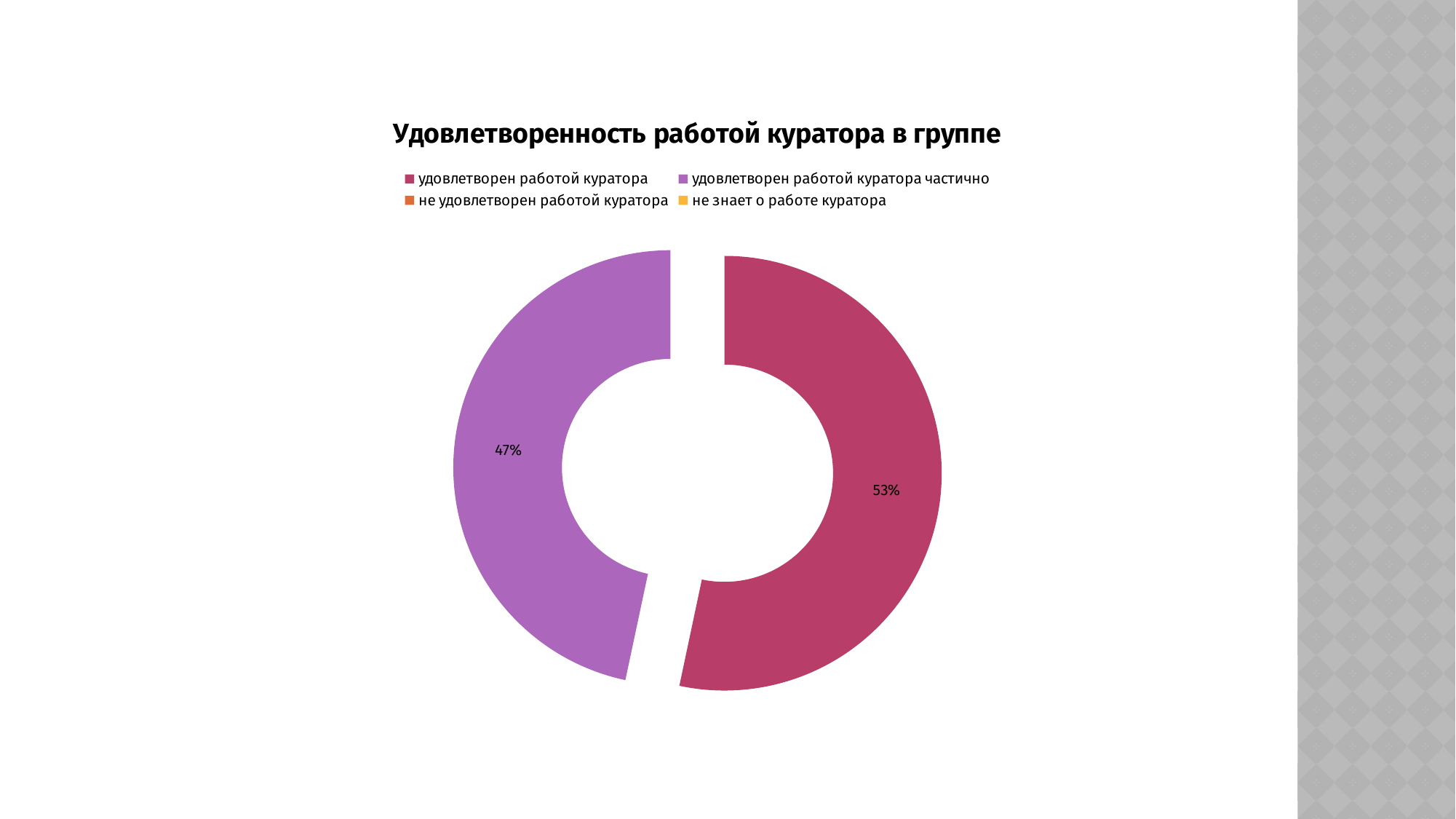

### Chart: Удовлетворенность работой куратора в группе

| Category |  |
|---|---|
| удовлетворен работой куратора | 8.0 |
| удовлетворен работой куратора частично | 7.0 |
| не удовлетворен работой куратора | 0.0 |
| не знает о работе куратора | 0.0 |